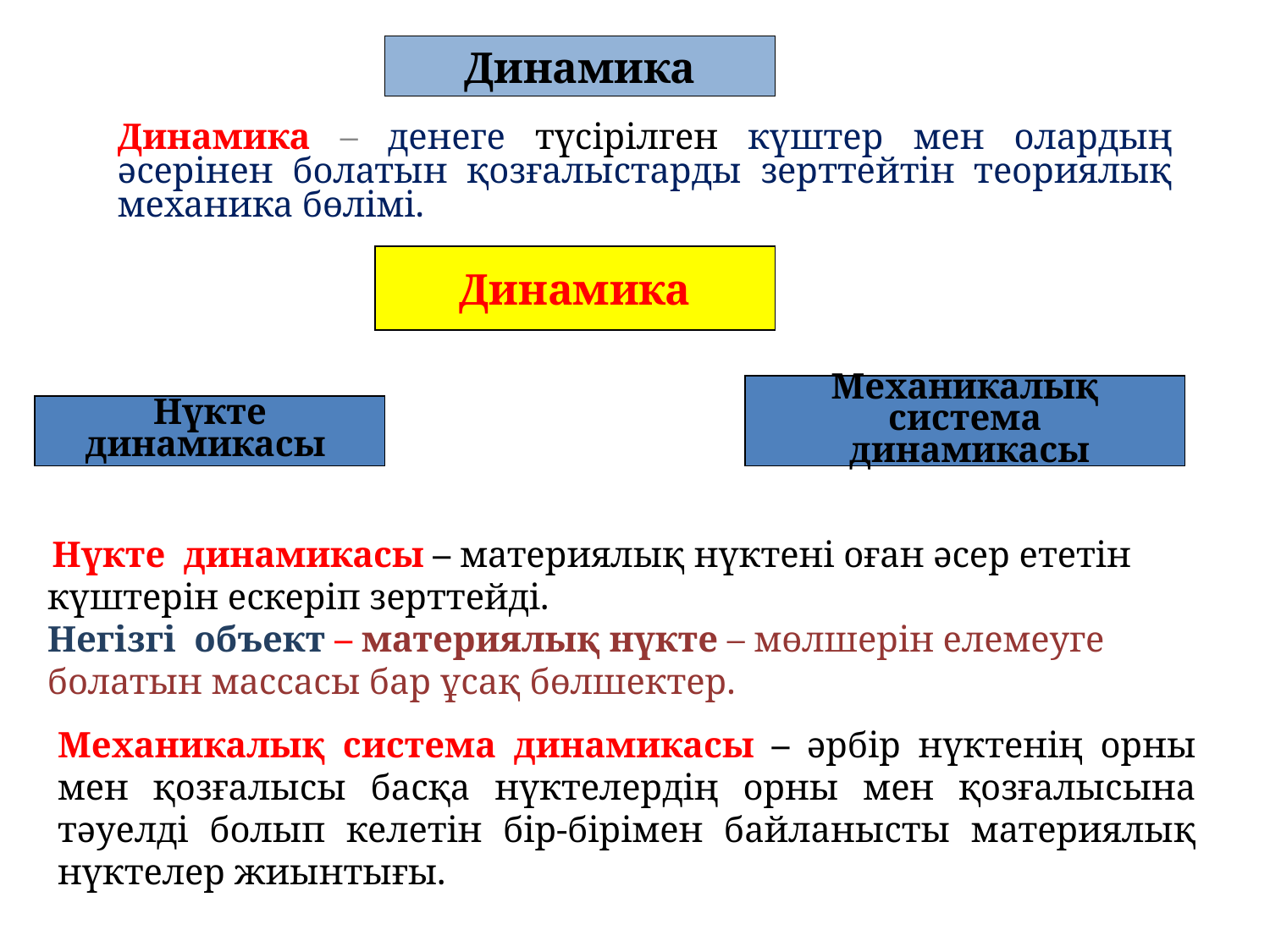

Динамика
Динамика – денеге түсірілген күштер мен олардың әсерінен болатын қозғалыстарды зерттейтін теориялық механика бөлімі.

Динамика
Механикалық система
 динамикасы
Нүкте динамикасы
 Нүкте  динамикасы – материялық нүктені оған әсер ететін күштерін ескеріп зерттейді.
Негізгі  объект – материялық нүкте – мөлшерін елемеуге болатын массасы бар ұсақ бөлшектер.
Механикалық система динамикасы – әрбір нүктенің орны мен қозғалысы басқа нүктелердің орны мен қозғалысына тәуелді болып келетін бір-бірімен байланысты материялық нүктелер жиынтығы.